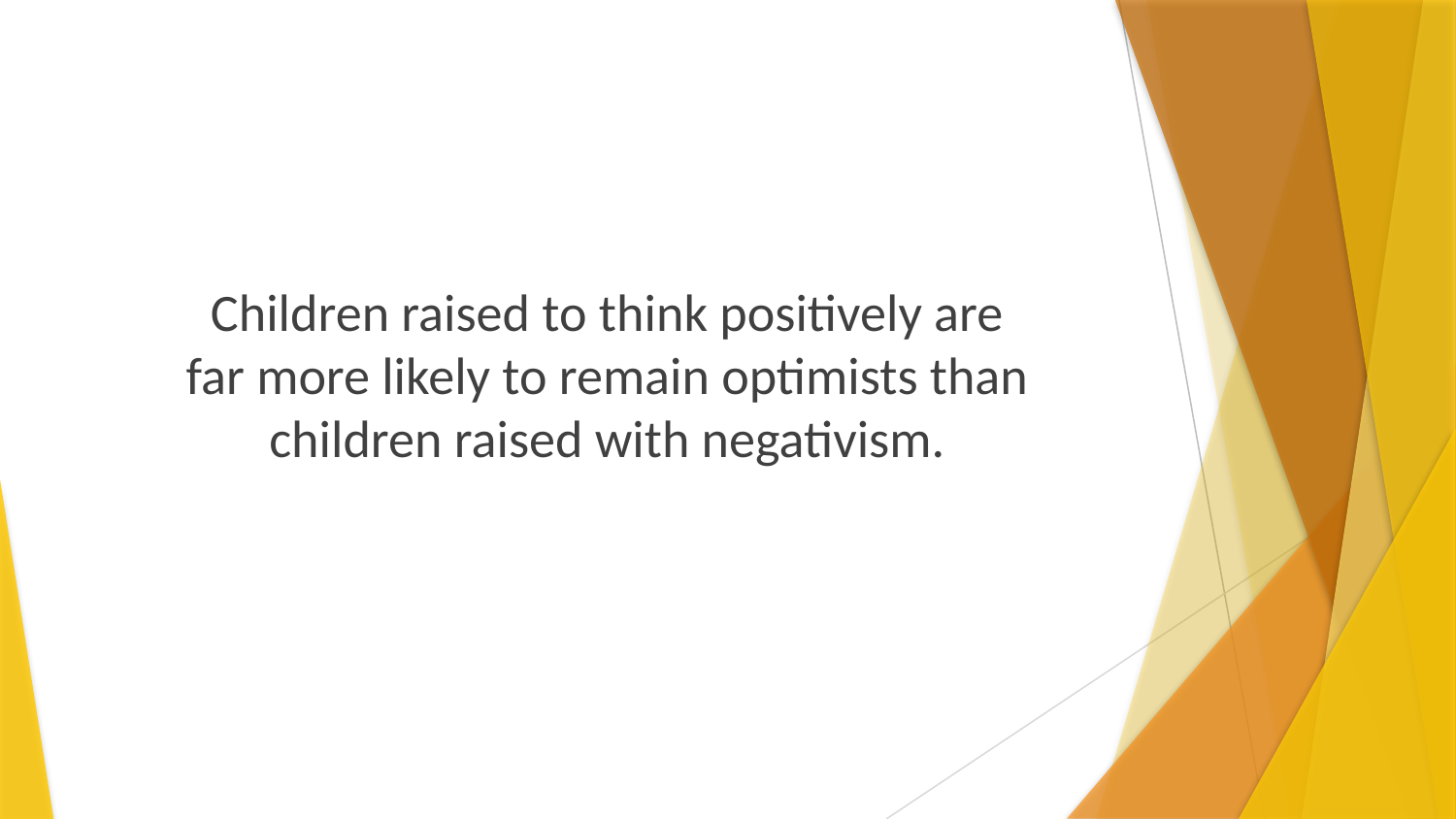

Children raised to think positively are
far more likely to remain optimists than
children raised with negativism.